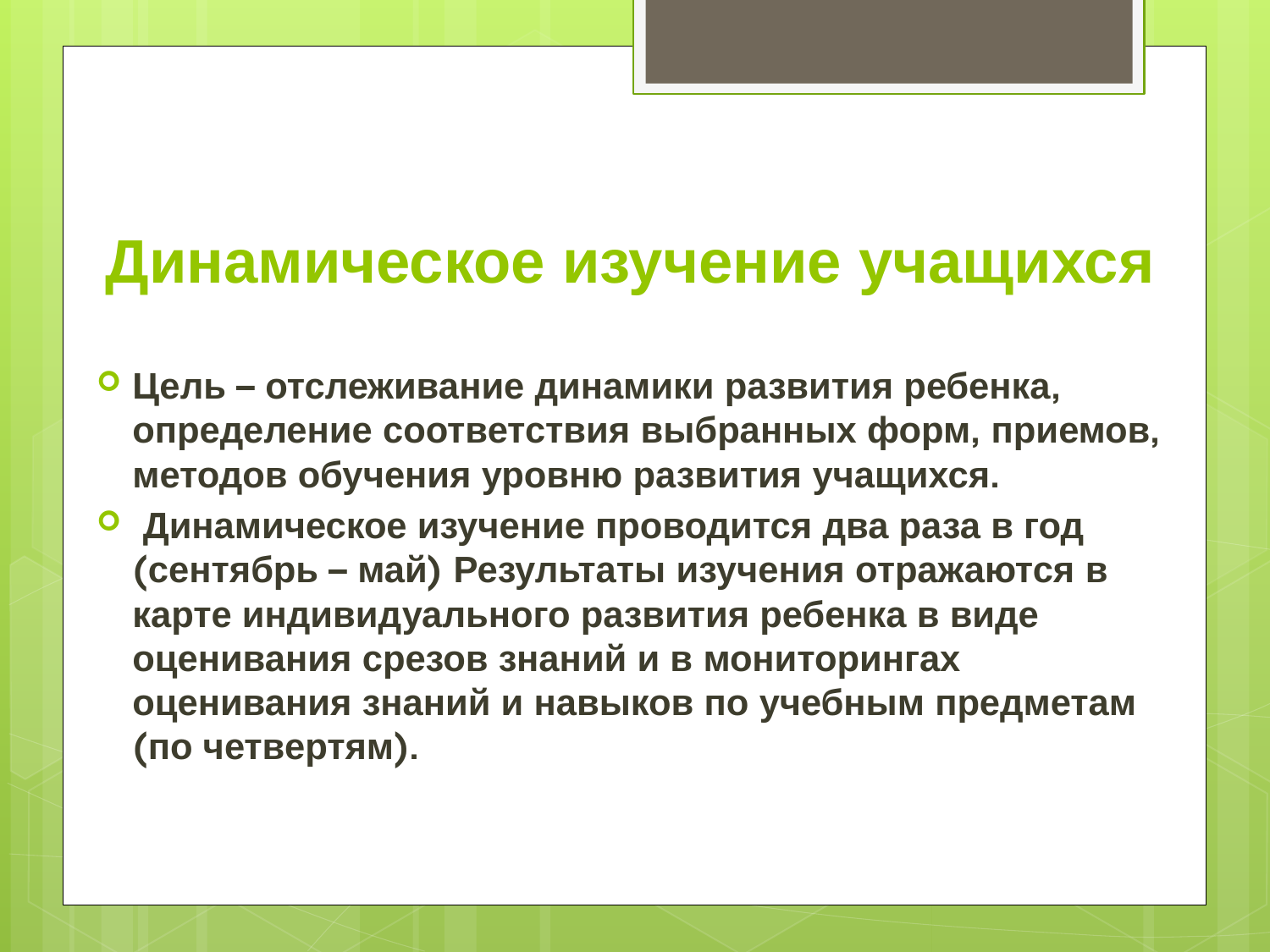

# Динамическое изучение учащихся
Цель – отслеживание динамики развития ребенка, определение соответствия выбранных форм, приемов, методов обучения уровню развития учащихся.
 Динамическое изучение проводится два раза в год (сентябрь – май) Результаты изучения отражаются в карте индивидуального развития ребенка в виде оценивания срезов знаний и в мониторингах оценивания знаний и навыков по учебным предметам (по четвертям).